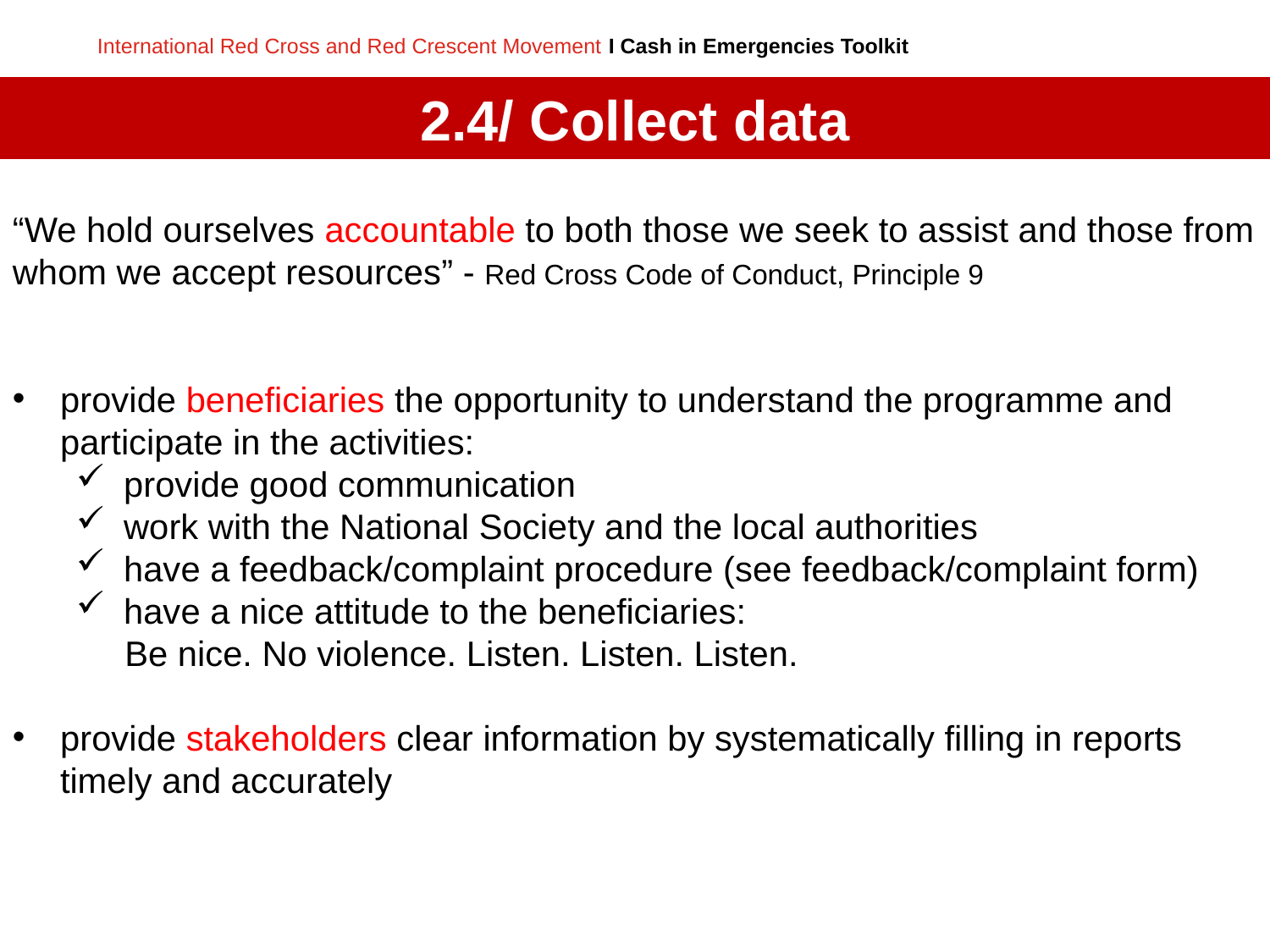

# 2.4/ Collect data

“We hold ourselves accountable to both those we seek to assist and those from whom we accept resources” - Red Cross Code of Conduct, Principle 9

provide beneficiaries the opportunity to understand the programme and participate in the activities:
provide good communication
work with the National Society and the local authorities
have a feedback/complaint procedure (see feedback/complaint form)
have a nice attitude to the beneficiaries:
     Be nice. No violence. Listen. Listen. Listen.

provide stakeholders clear information by systematically filling in reports timely and accurately